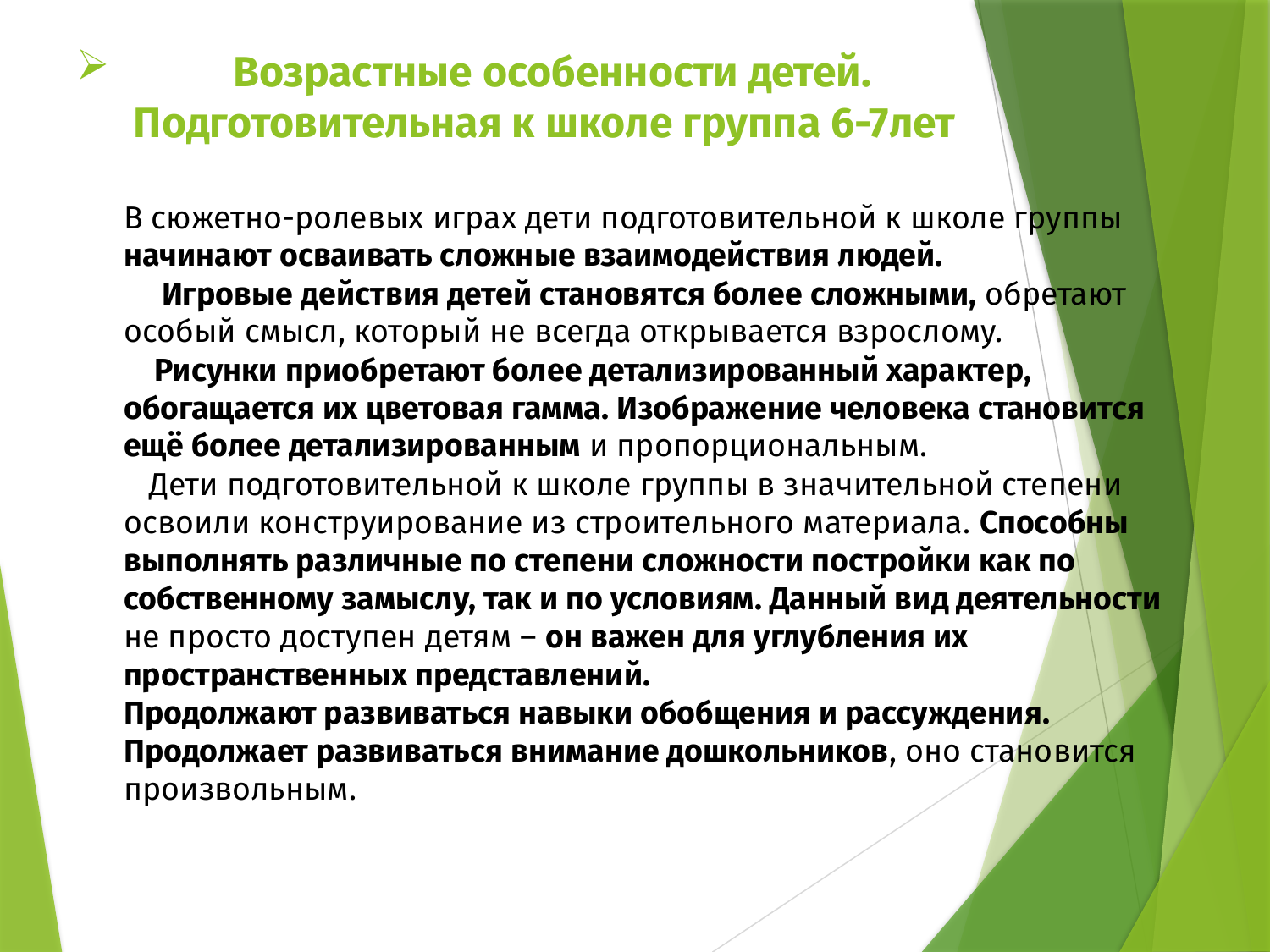

# Возрастные особенности детей. Подготовительная к школе группа 6-7лет В сюжетно-ролевых играх дети подготовительной к школе группы начинают осваивать сложные взаимодействия людей. Игровые действия детей становятся более сложными, обретают особый смысл, который не всегда открывается взрослому. Рисунки приобретают более детализированный характер, обогащается их цветовая гамма. Изображение человека становится ещё более детализированным и пропорциональным. Дети подготовительной к школе группы в значительной степени освоили конструирование из строительного материала. Способны выполнять различные по степени сложности постройки как по собственному замыслу, так и по условиям. Данный вид деятельности не просто доступен детям – он важен для углубления их пространственных представлений. Продолжают развиваться навыки обобщения и рассуждения. Продолжает развиваться внимание дошкольников, оно становится произвольным.